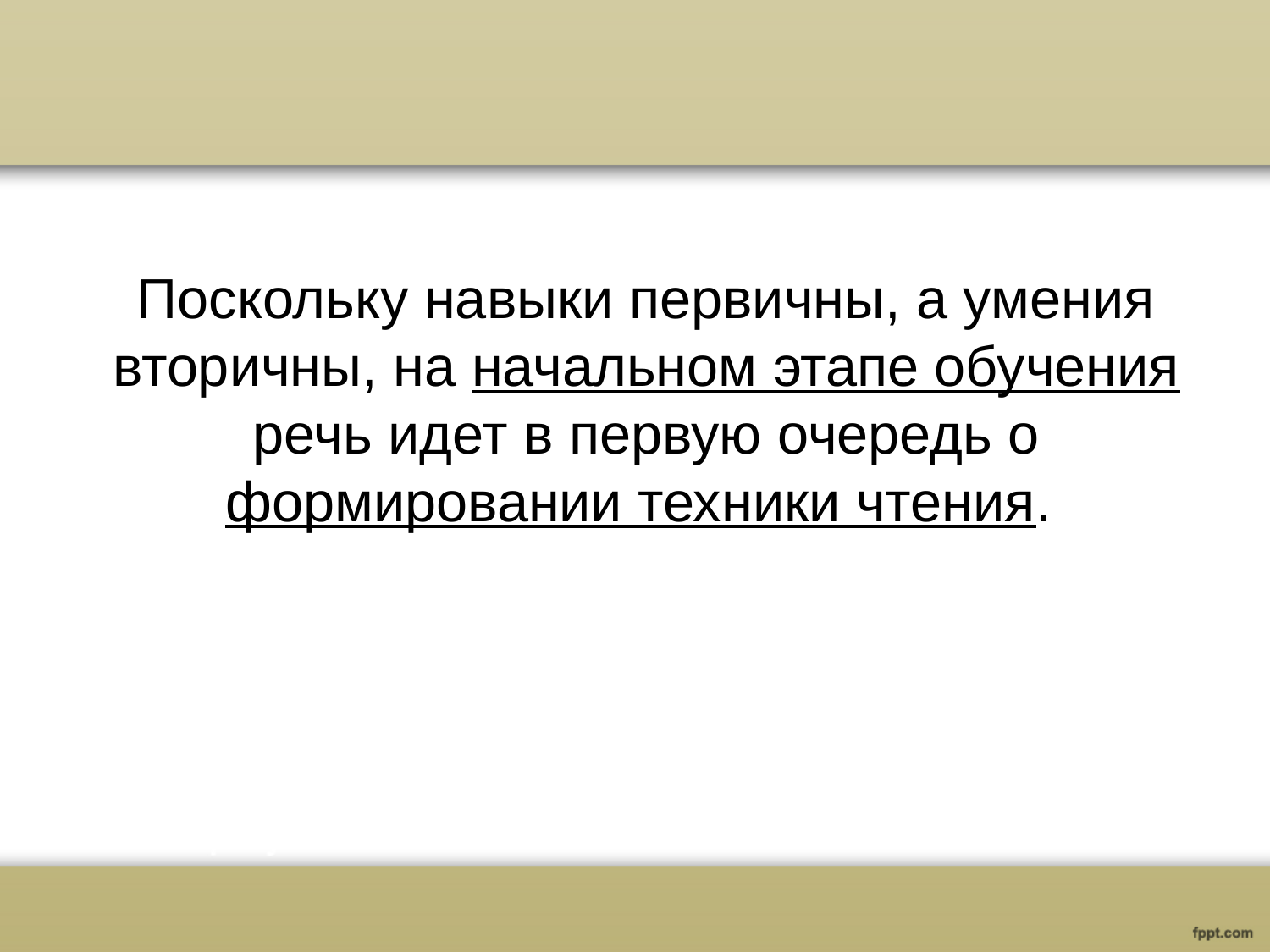

Поскольку навыки первичны, а умения вторичны, на начальном этапе обучения речь идет в первую очередь о формировании техники чтения.